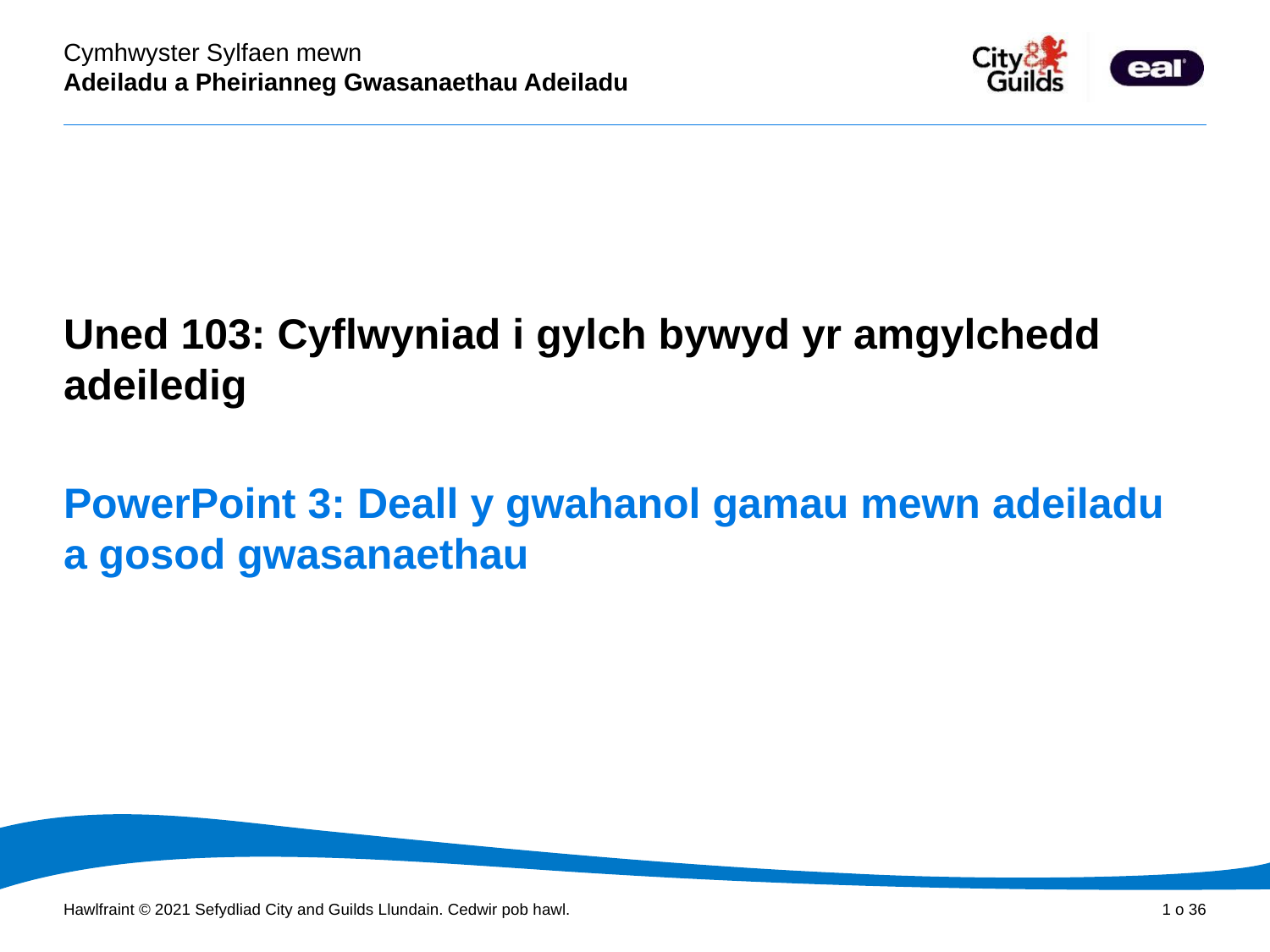

Cyflwyniad PowerPoint
Uned 103: Cyflwyniad i gylch bywyd yr amgylchedd adeiledig

# PowerPoint 3: Deall y gwahanol gamau mewn adeiladu a gosod gwasanaethau